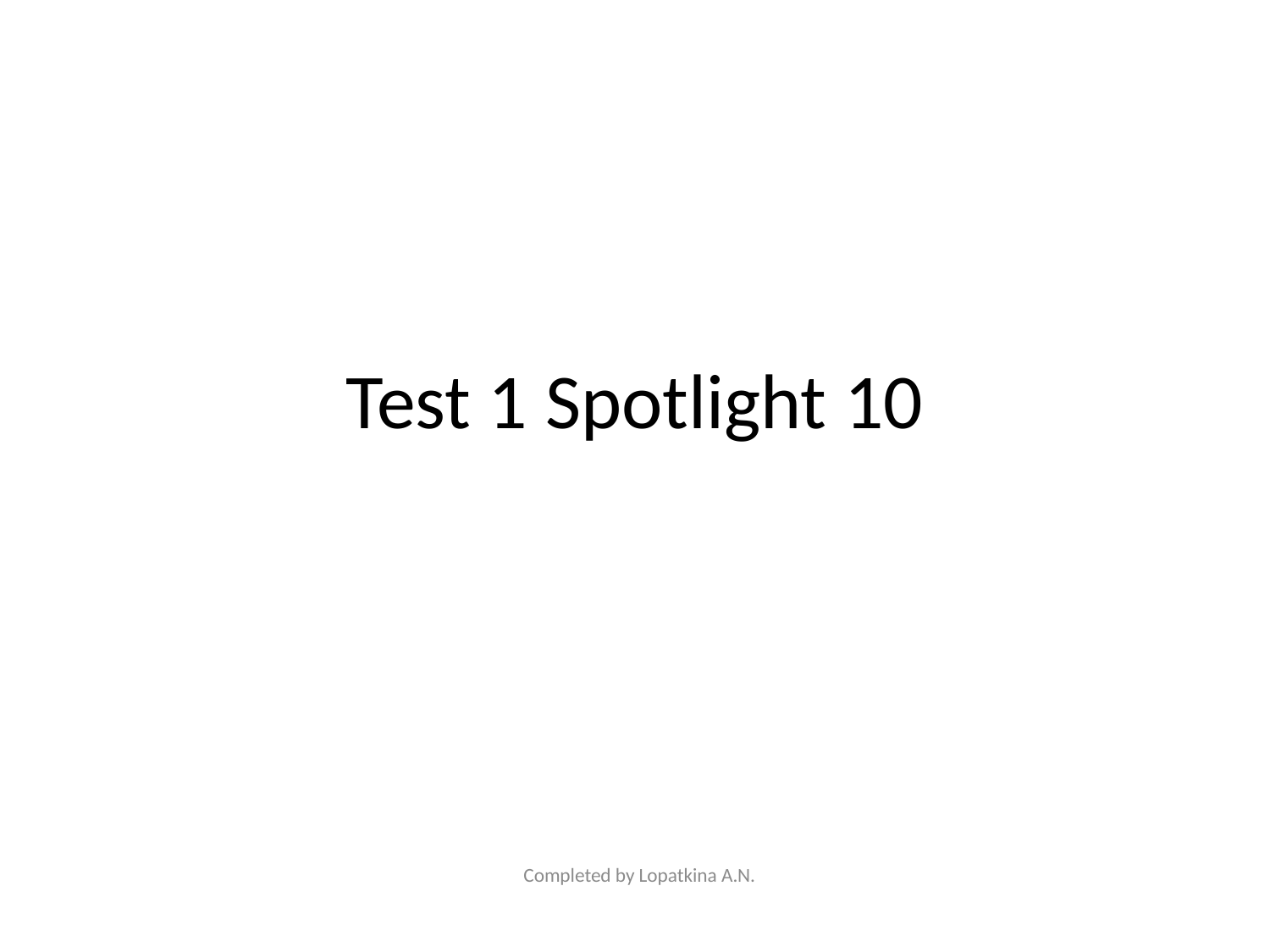

# Test 1 Spotlight 10
Completed by Lopatkina A.N.